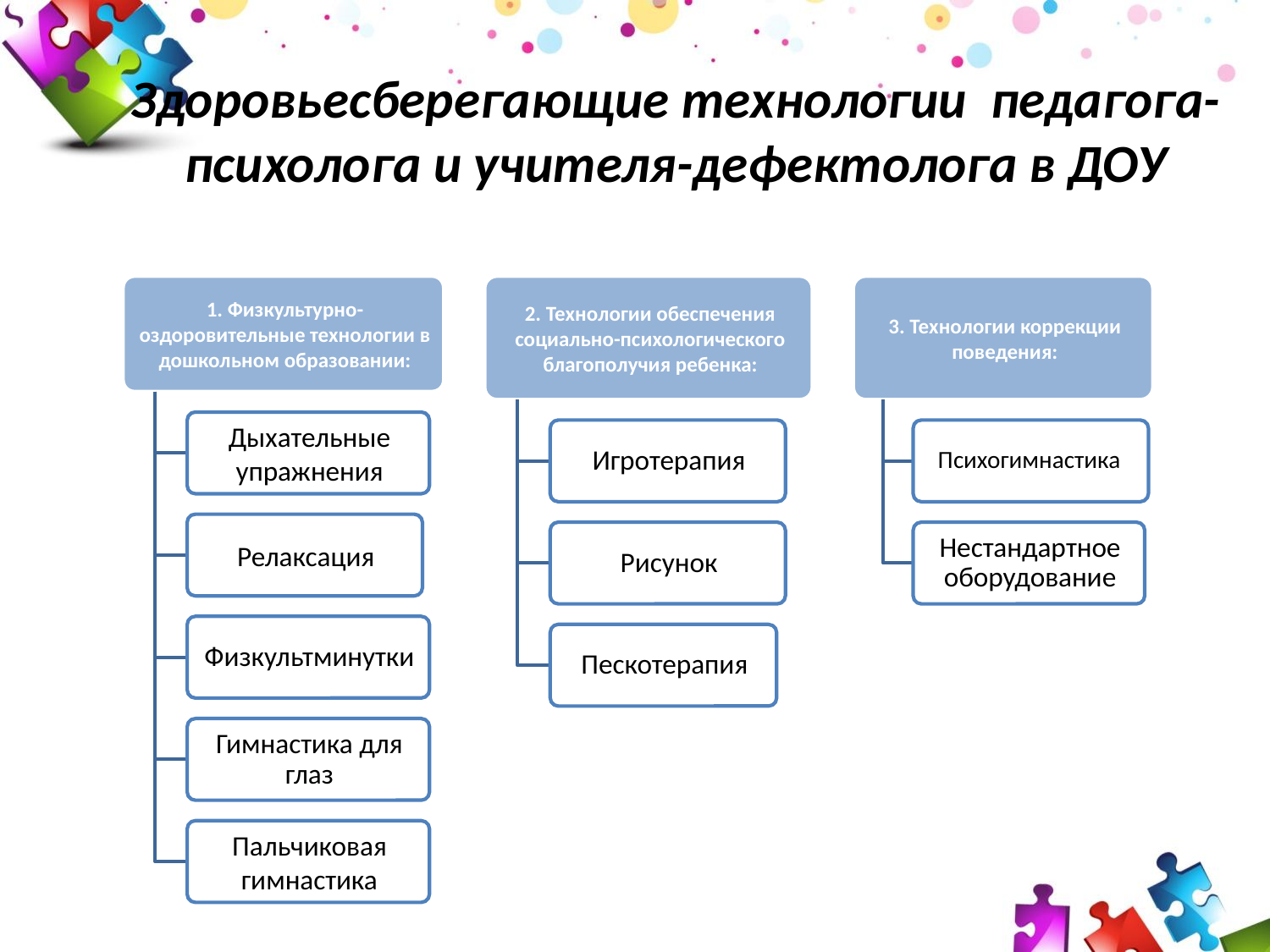

# Здоровьесберегающие технологии  педагога-психолога и учителя-дефектолога в ДОУ
1. Физкультурно-оздоровительные технологии в дошкольном образовании:
Дыхательные упражнения
Релаксация
Физкультминутки
Гимнастика для глаз
Пальчиковая гимнастика
2. Технологии обеспечения социально-психологического благополучия ребенка:
Игротерапия
Рисунок
Пескотерапия
3. Технологии коррекции поведения:
Психогимнастика
Нестандартное оборудование